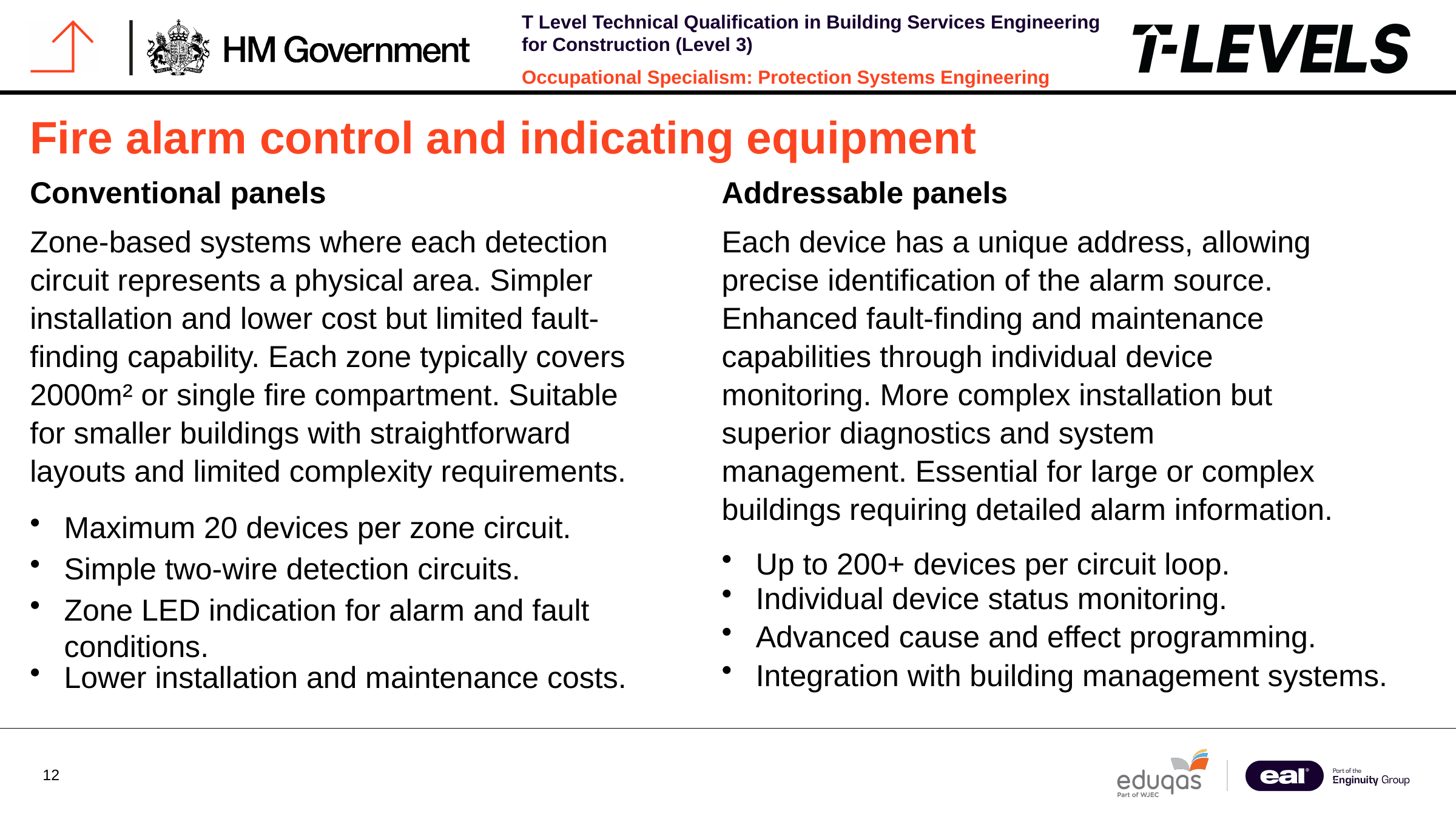

Fire alarm control and indicating equipment
Conventional panels
Addressable panels
Zone-based systems where each detection circuit represents a physical area. Simpler installation and lower cost but limited fault-finding capability. Each zone typically covers 2000m² or single fire compartment. Suitable for smaller buildings with straightforward layouts and limited complexity requirements.
Each device has a unique address, allowing precise identification of the alarm source. Enhanced fault-finding and maintenance capabilities through individual device monitoring. More complex installation but superior diagnostics and system management. Essential for large or complex buildings requiring detailed alarm information.
Maximum 20 devices per zone circuit.
Up to 200+ devices per circuit loop.
Simple two-wire detection circuits.
Individual device status monitoring.
Zone LED indication for alarm and fault
conditions.
Advanced cause and effect programming.
Integration with building management systems.
Lower installation and maintenance costs.